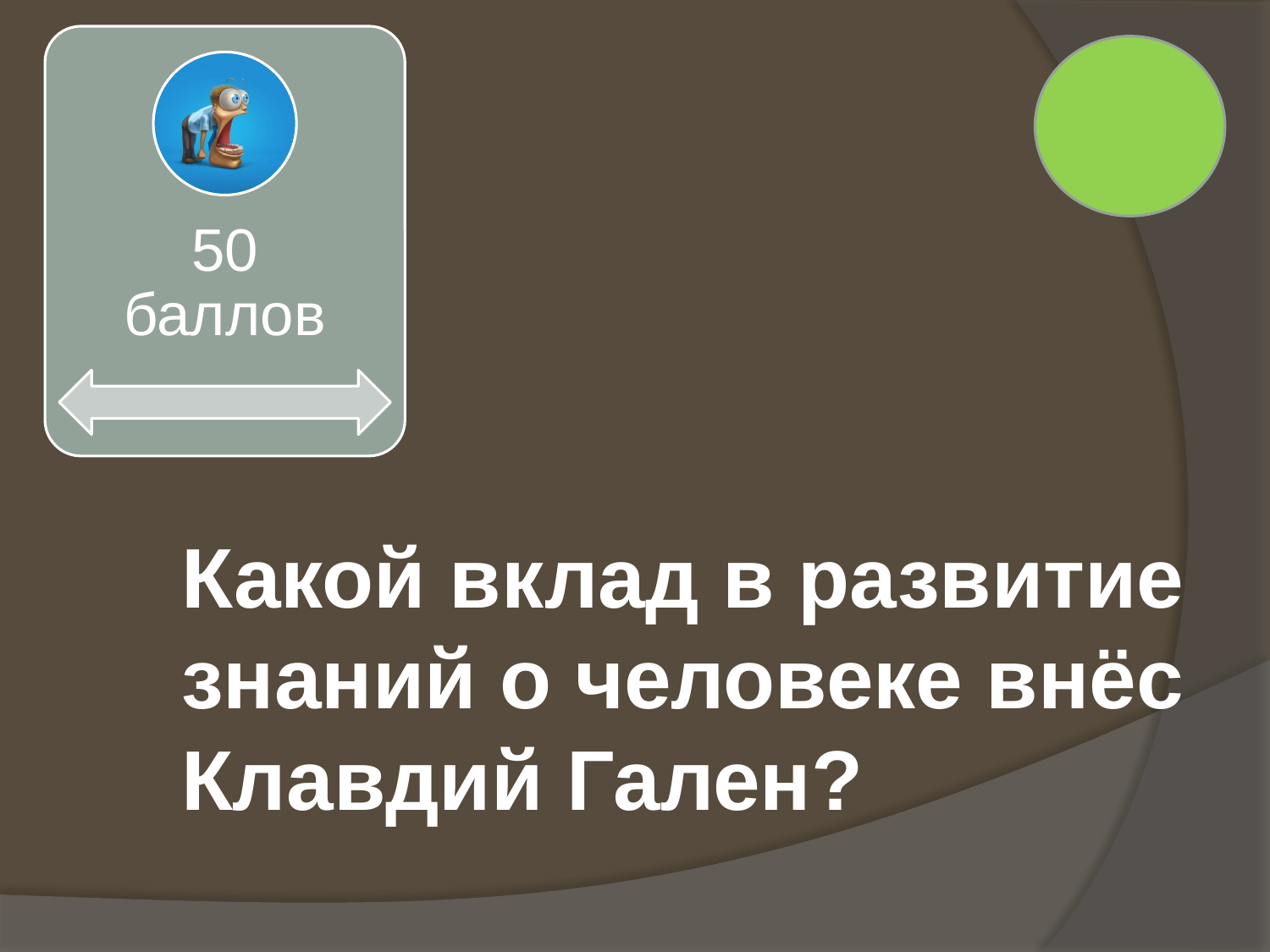

50 баллов

# Какой вклад в развитие знаний о человеке внёс Клавдий Гален?